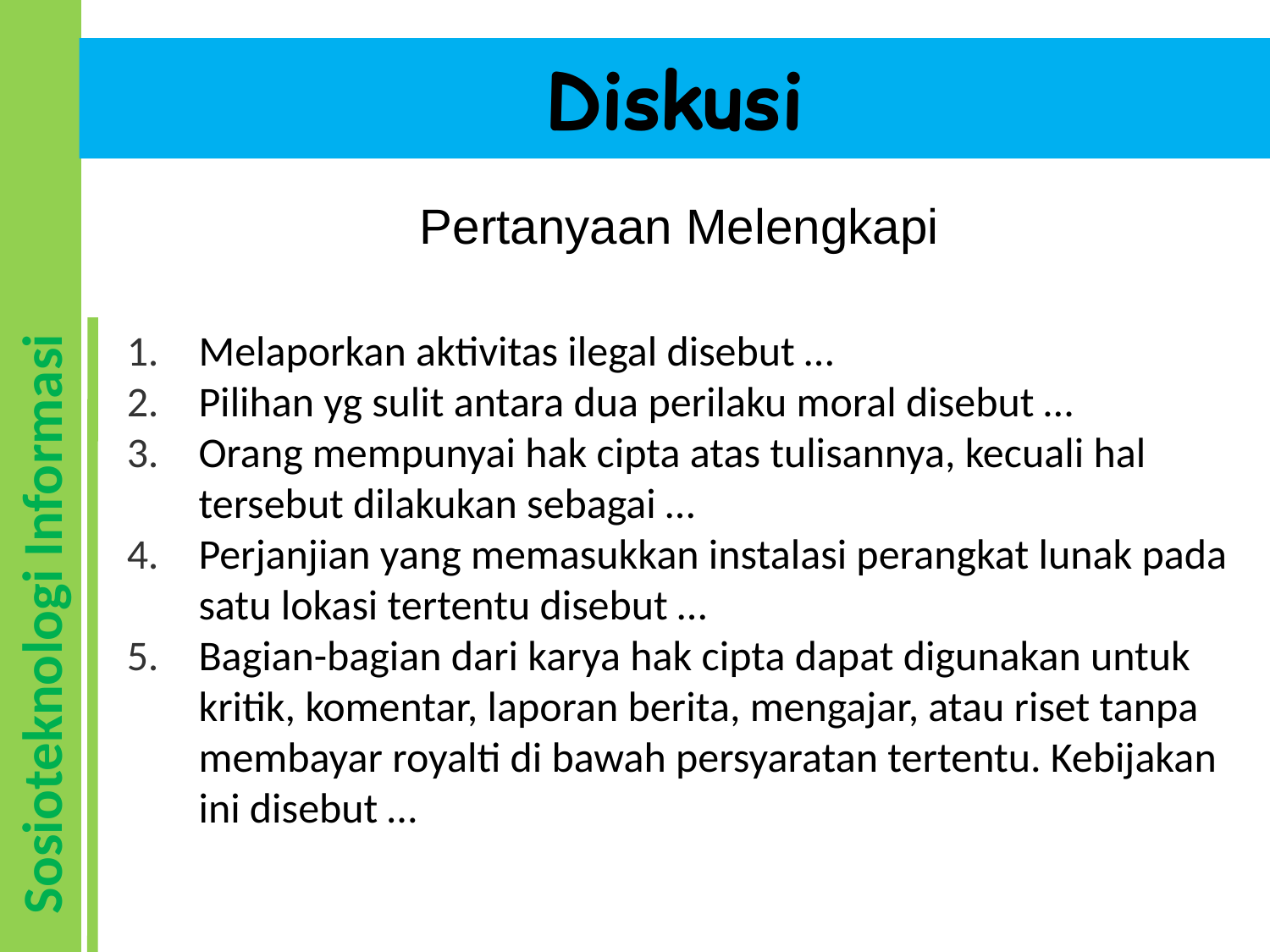

# Diskusi
Pertanyaan Melengkapi
Melaporkan aktivitas ilegal disebut …
Pilihan yg sulit antara dua perilaku moral disebut …
Orang mempunyai hak cipta atas tulisannya, kecuali hal tersebut dilakukan sebagai …
Perjanjian yang memasukkan instalasi perangkat lunak pada satu lokasi tertentu disebut …
Bagian-bagian dari karya hak cipta dapat digunakan untuk kritik, komentar, laporan berita, mengajar, atau riset tanpa membayar royalti di bawah persyaratan tertentu. Kebijakan ini disebut …